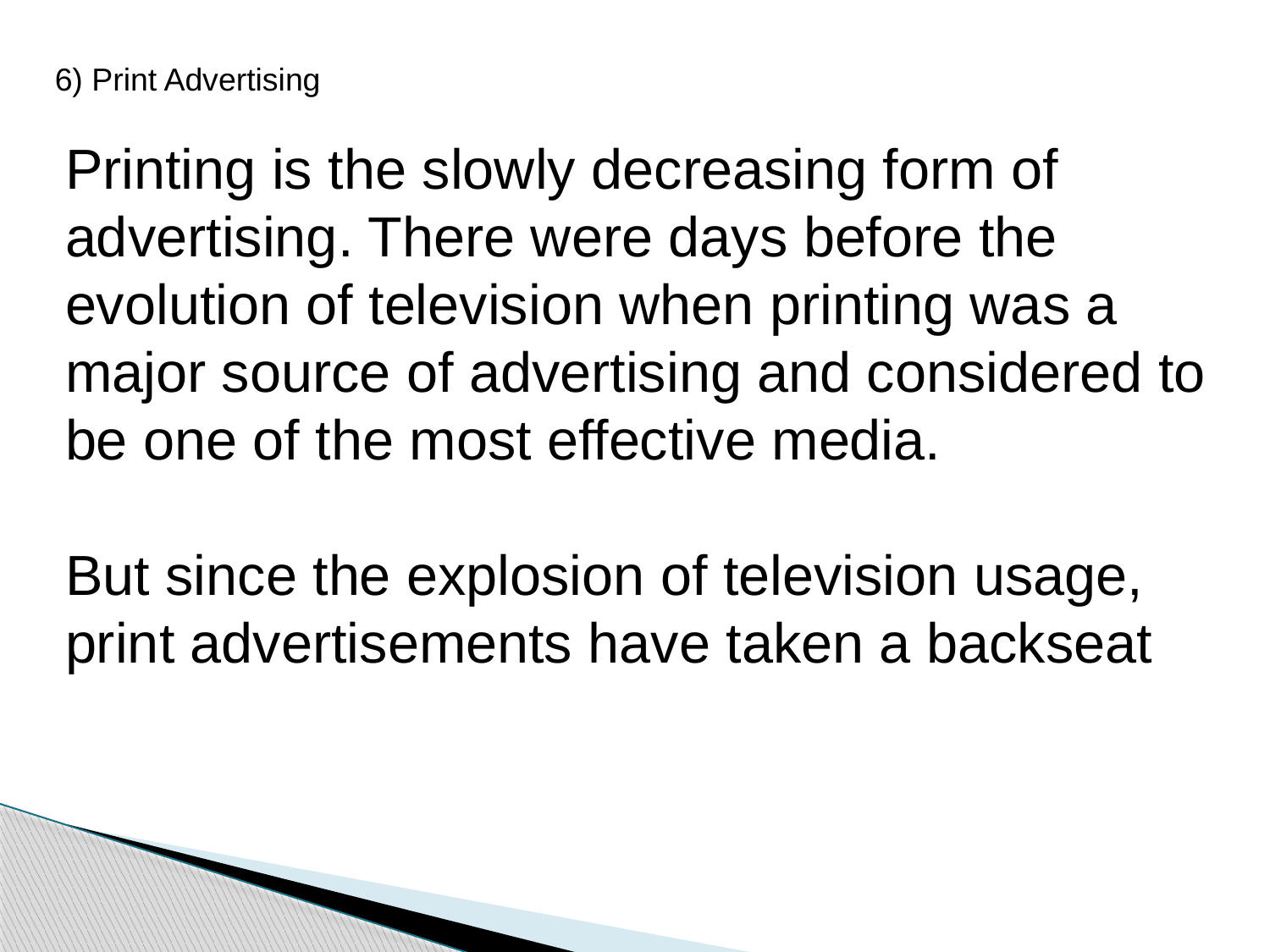

6) Print Advertising

Printing is the slowly decreasing form of advertising. There were days before the evolution of television when printing was a major source of advertising and considered to be one of the most effective media.

But since the explosion of television usage, print advertisements have taken a backseat